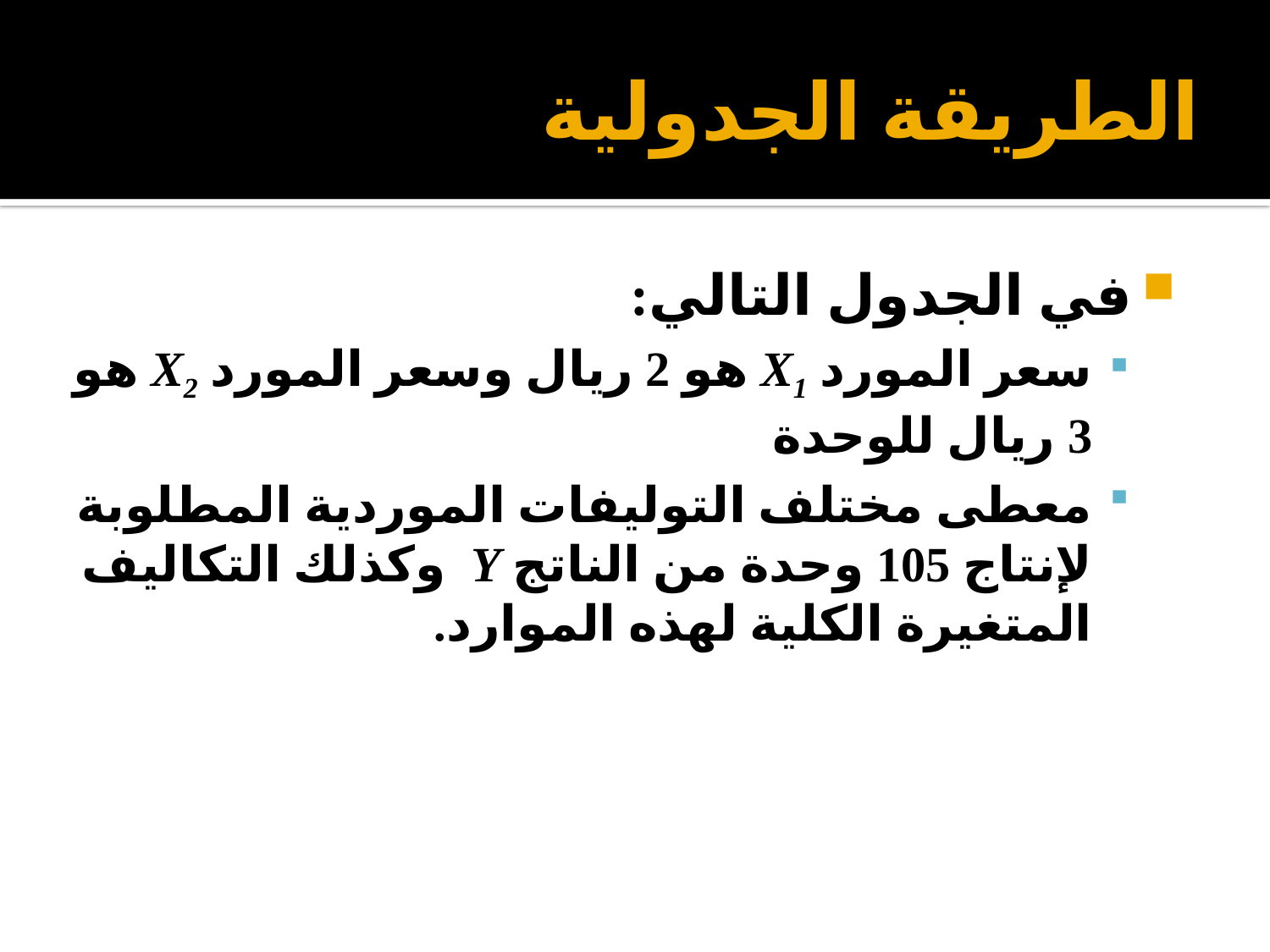

# الطريقة الجدولية
في الجدول التالي:
سعر المورد X1 هو 2 ريال وسعر المورد X2 هو 3 ريال للوحدة
معطى مختلف التوليفات الموردية المطلوبة لإنتاج 105 وحدة من الناتج Y  وكذلك التكاليف المتغيرة الكلية لهذه الموارد.